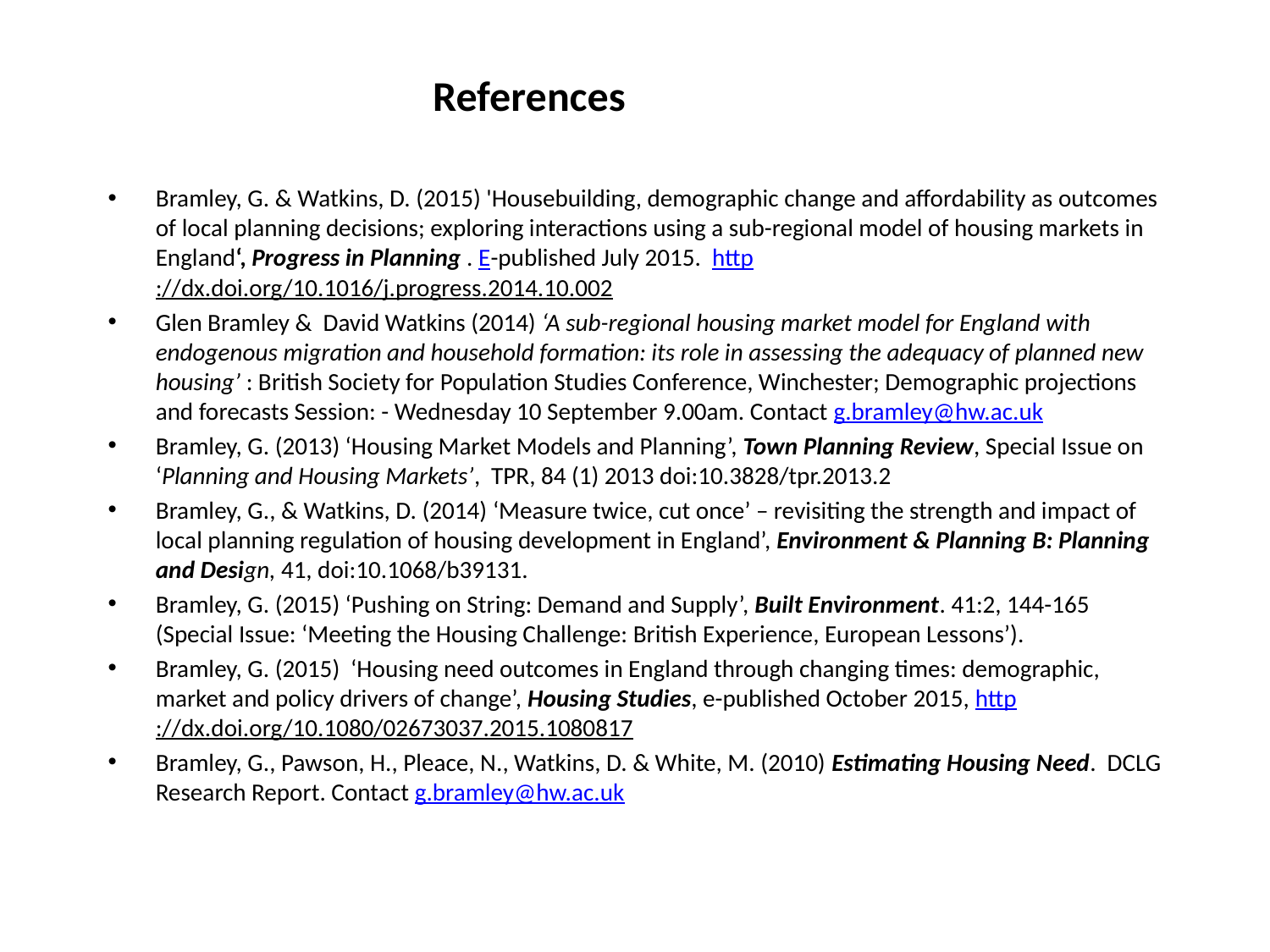

# References
Bramley, G. & Watkins, D. (2015) 'Housebuilding, demographic change and affordability as outcomes of local planning decisions; exploring interactions using a sub-regional model of housing markets in England‘, Progress in Planning . E-published July 2015.  http://dx.doi.org/10.1016/j.progress.2014.10.002
Glen Bramley &  David Watkins (2014) ‘A sub-regional housing market model for England with endogenous migration and household formation: its role in assessing the adequacy of planned new housing’ : British Society for Population Studies Conference, Winchester; Demographic projections and forecasts Session: - Wednesday 10 September 9.00am. Contact g.bramley@hw.ac.uk
Bramley, G. (2013) ‘Housing Market Models and Planning’, Town Planning Review, Special Issue on ‘Planning and Housing Markets’,  TPR, 84 (1) 2013 doi:10.3828/tpr.2013.2
Bramley, G., & Watkins, D. (2014) ‘Measure twice, cut once’ – revisiting the strength and impact of local planning regulation of housing development in England’, Environment & Planning B: Planning and Design, 41, doi:10.1068/b39131.
Bramley, G. (2015) ‘Pushing on String: Demand and Supply’, Built Environment. 41:2, 144-165 (Special Issue: ‘Meeting the Housing Challenge: British Experience, European Lessons’).
Bramley, G. (2015)  ‘Housing need outcomes in England through changing times: demographic, market and policy drivers of change’, Housing Studies, e-published October 2015, http://dx.doi.org/10.1080/02673037.2015.1080817
Bramley, G., Pawson, H., Pleace, N., Watkins, D. & White, M. (2010) Estimating Housing Need.  DCLG Research Report. Contact g.bramley@hw.ac.uk